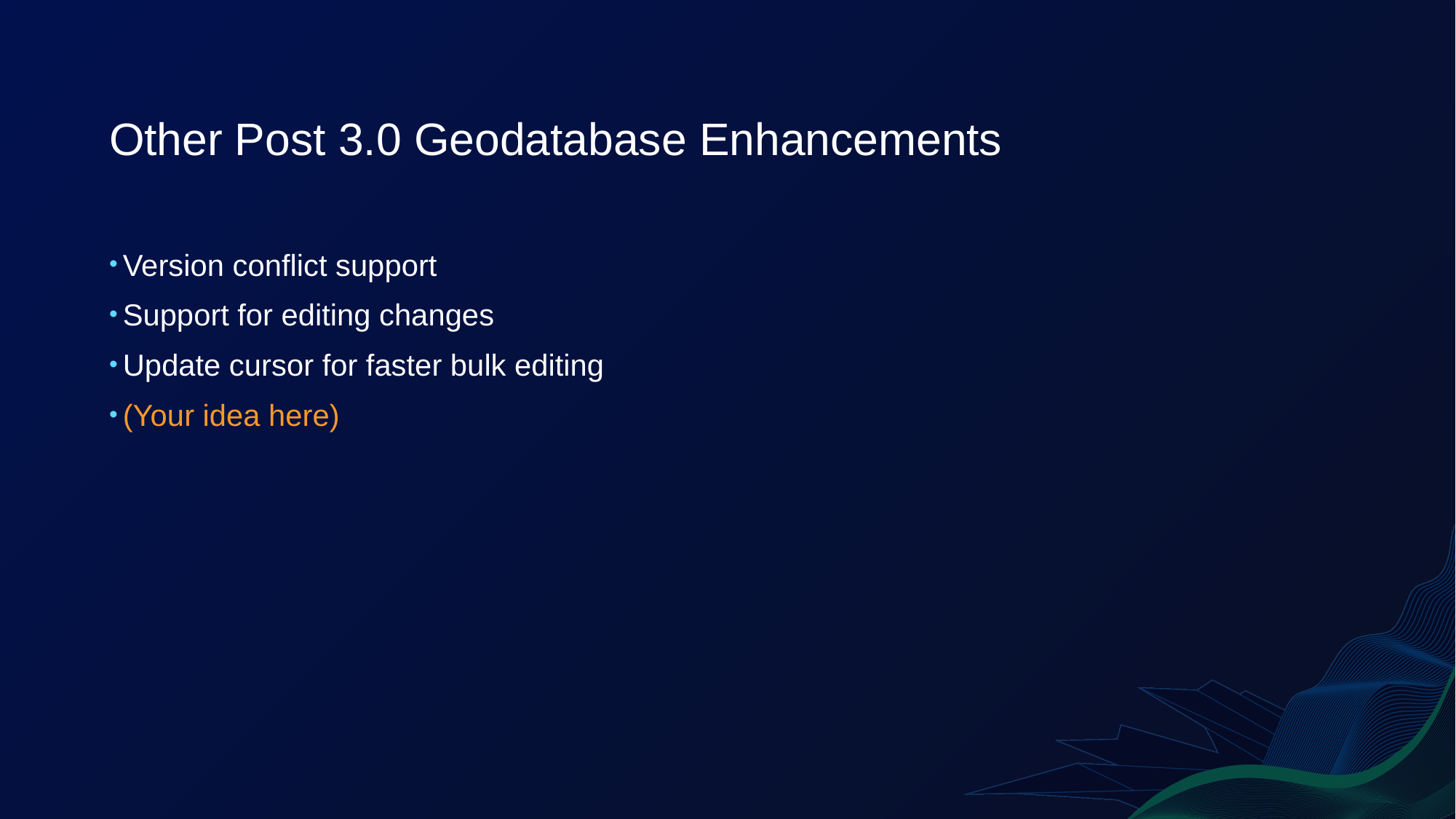

# Other Post 3.0 Geodatabase Enhancements
Version conflict support
Support for editing changes
Update cursor for faster bulk editing
(Your idea here)